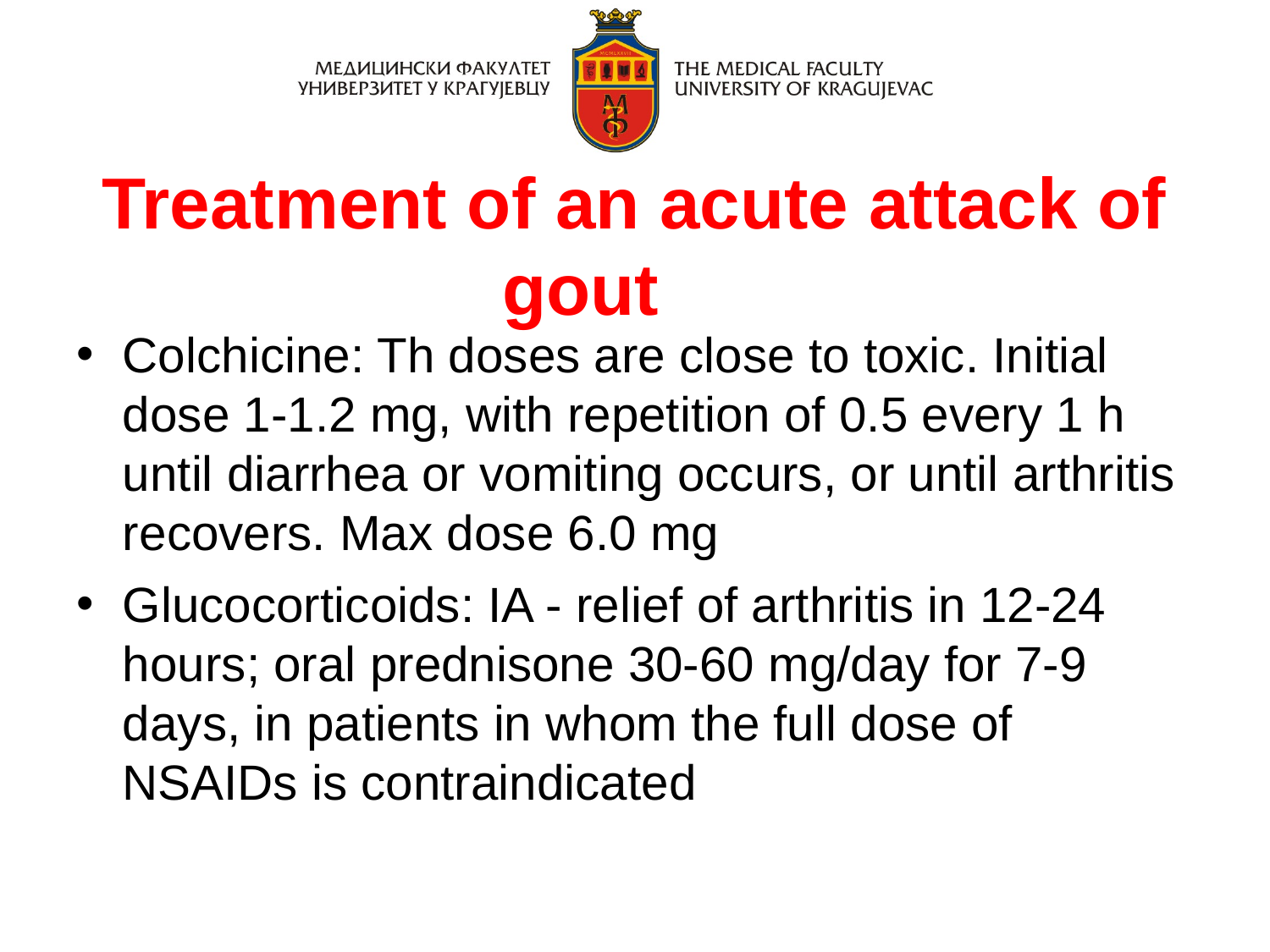

Treatment of an acute attack of gout (2)
Colchicine: Th doses are close to toxic. Initial dose 1-1.2 mg, with repetition of 0.5 every 1 h until diarrhea or vomiting occurs, or until arthritis recovers. Max dose 6.0 mg
Glucocorticoids: IA - relief of arthritis in 12-24 hours; oral prednisone 30-60 mg/day for 7-9 days, in patients in whom the full dose of NSAIDs is contraindicated